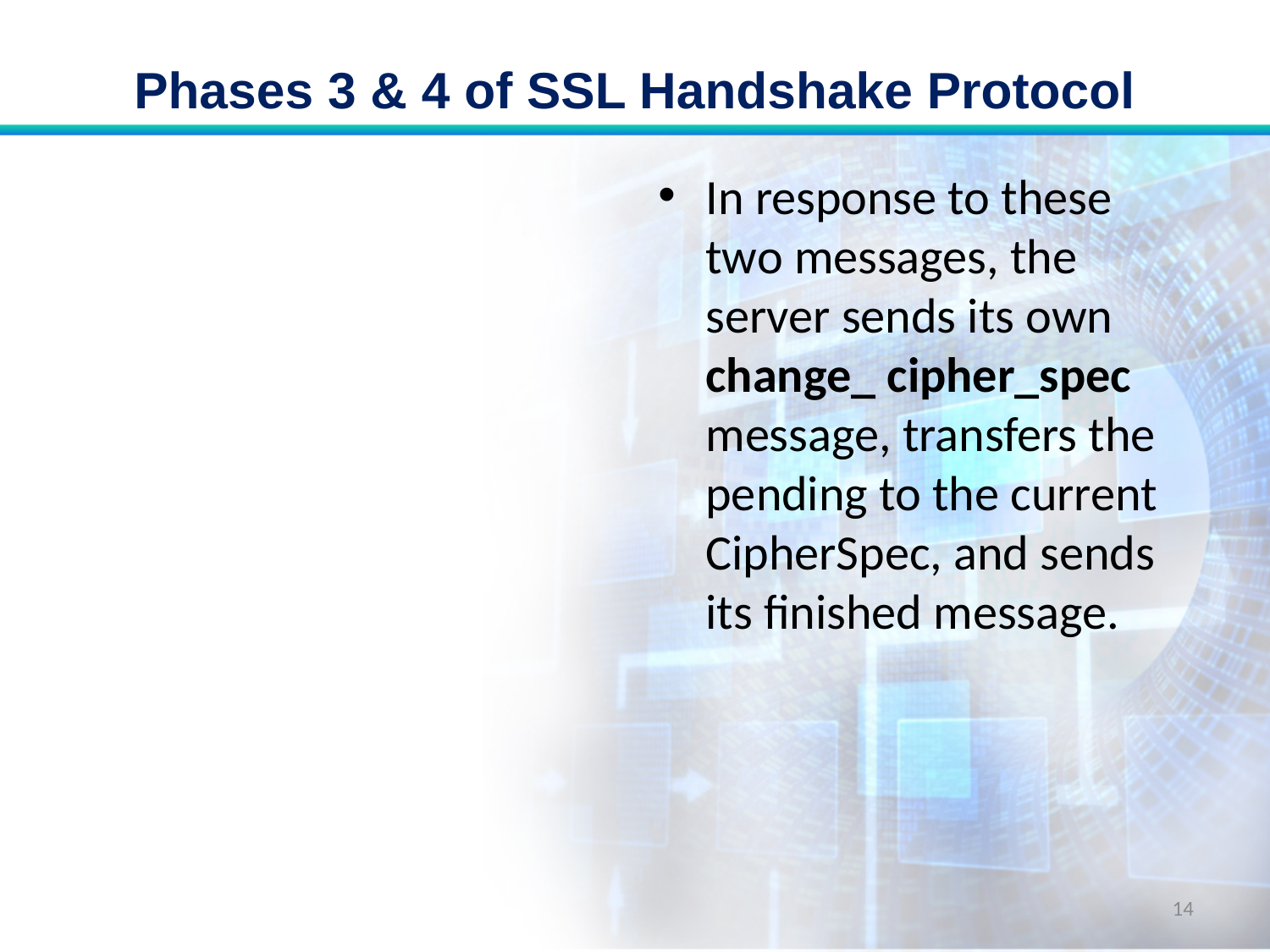

# Phases 3 & 4 of SSL Handshake Protocol
In response to these two messages, the server sends its own change_ cipher_spec message, transfers the pending to the current CipherSpec, and sends its finished message.
14